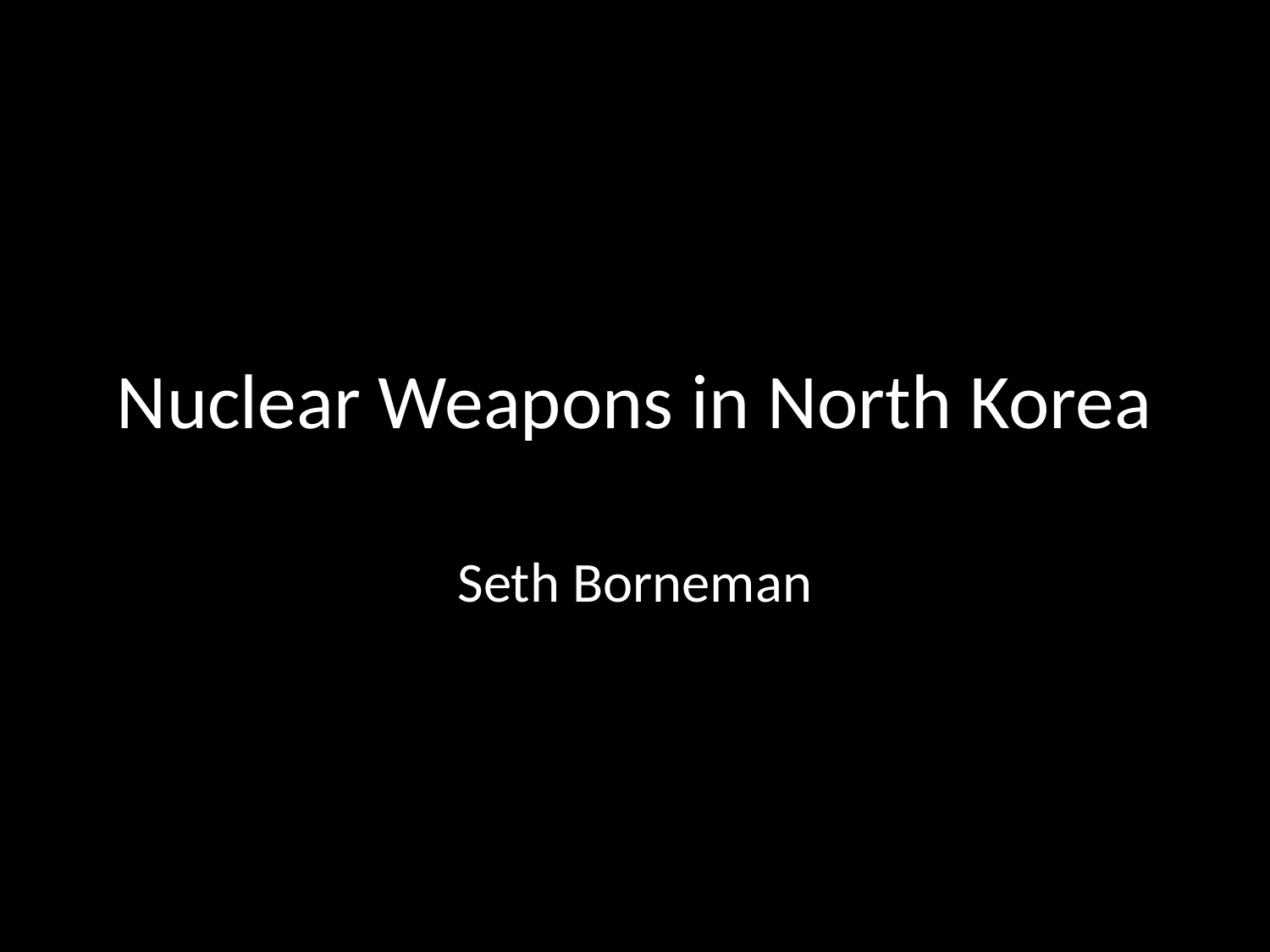

# Nuclear Weapons in North Korea
Seth Borneman